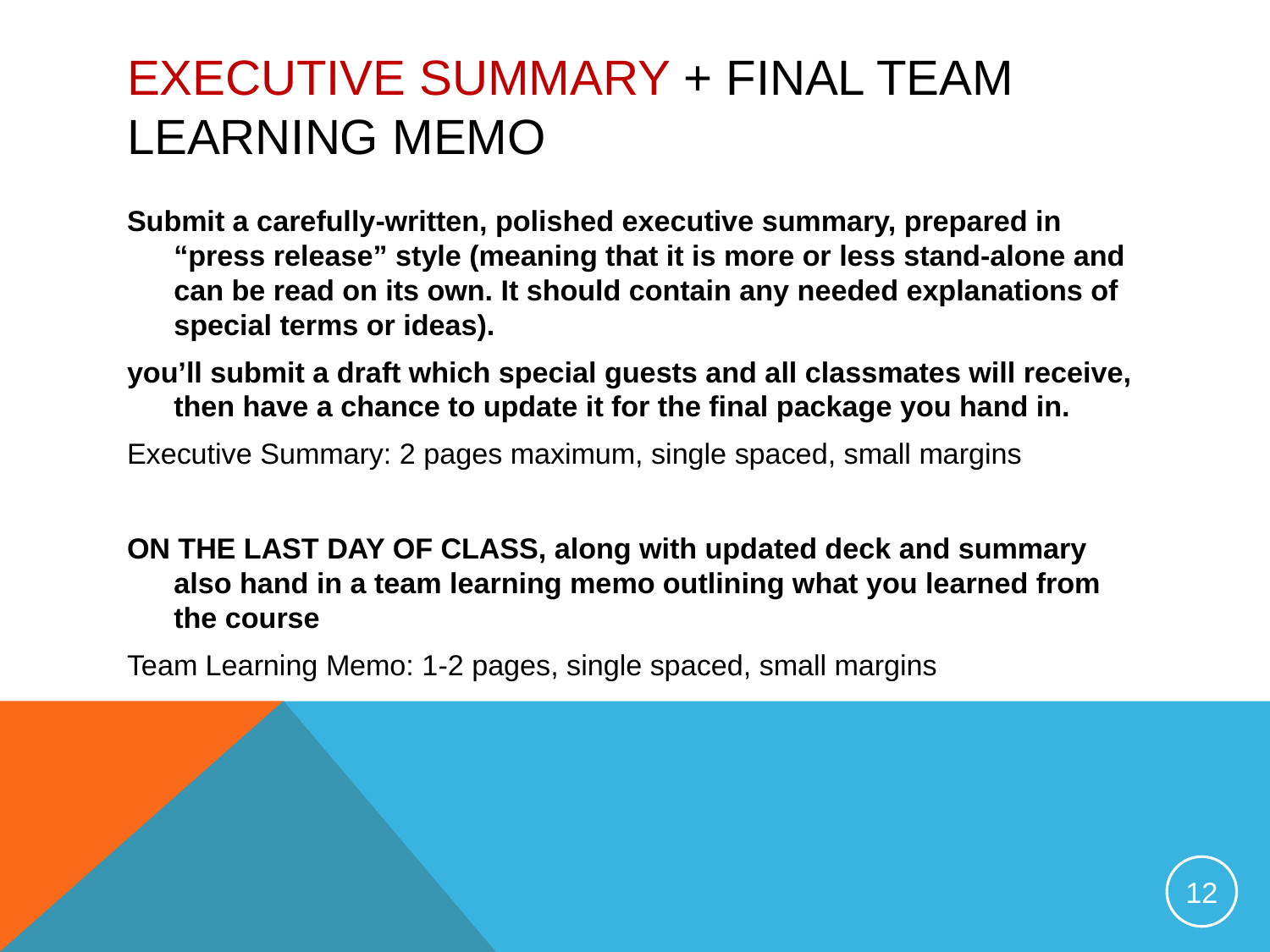

# Executive summary + Final TEAM LEARNING MEMO

Submit a carefully-written, polished executive summary, prepared in “press release” style (meaning that it is more or less stand-alone and can be read on its own. It should contain any needed explanations of special terms or ideas).
you’ll submit a draft which special guests and all classmates will receive, then have a chance to update it for the final package you hand in.
Executive Summary: 2 pages maximum, single spaced, small margins

ON THE LAST DAY OF CLASS, along with updated deck and summary also hand in a team learning memo outlining what you learned from the course
Team Learning Memo: 1-2 pages, single spaced, small margins

12